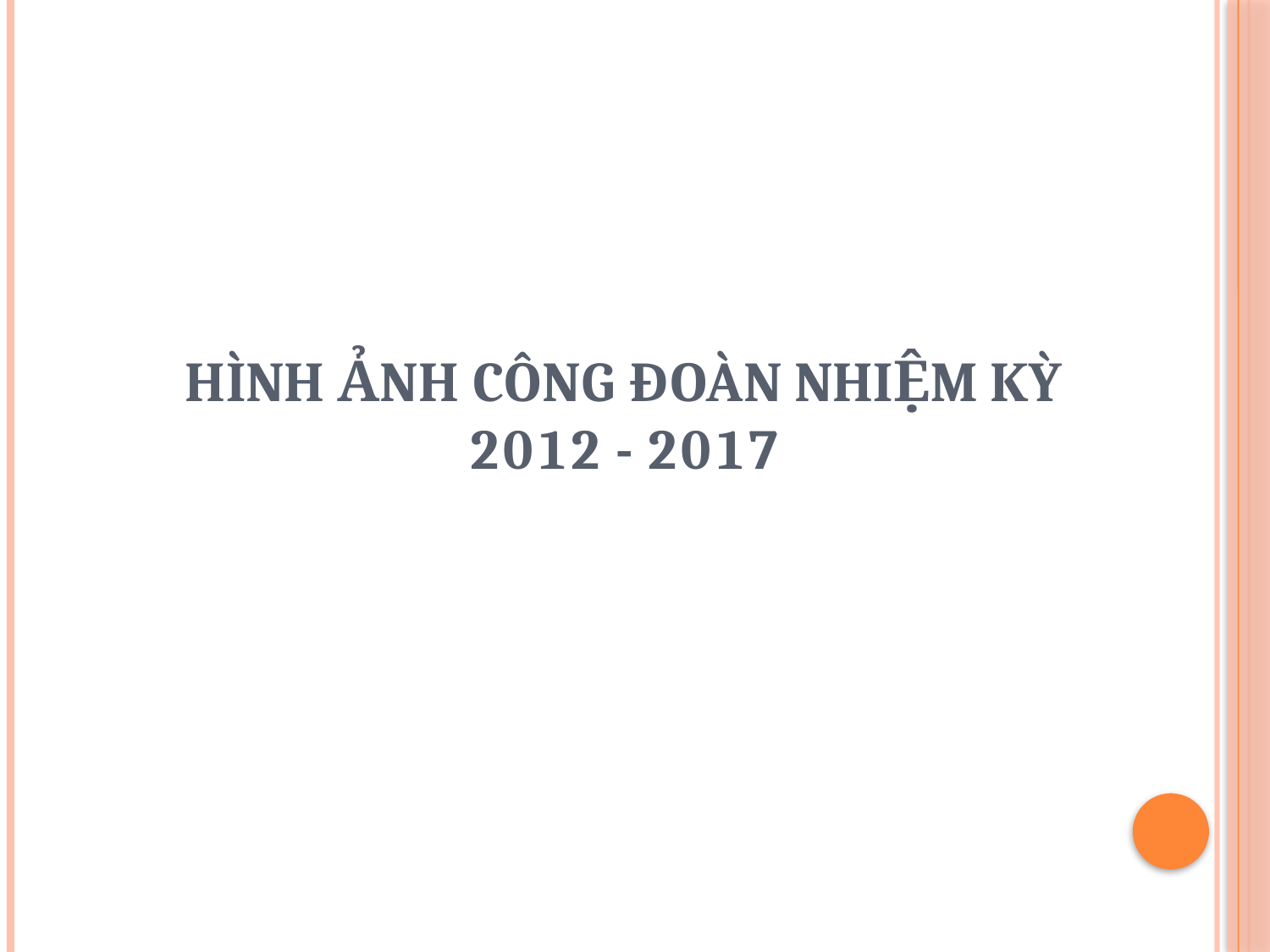

# HÌNH ẢNH CÔNG ĐOÀN NHIỆM KỲ 2012 - 2017